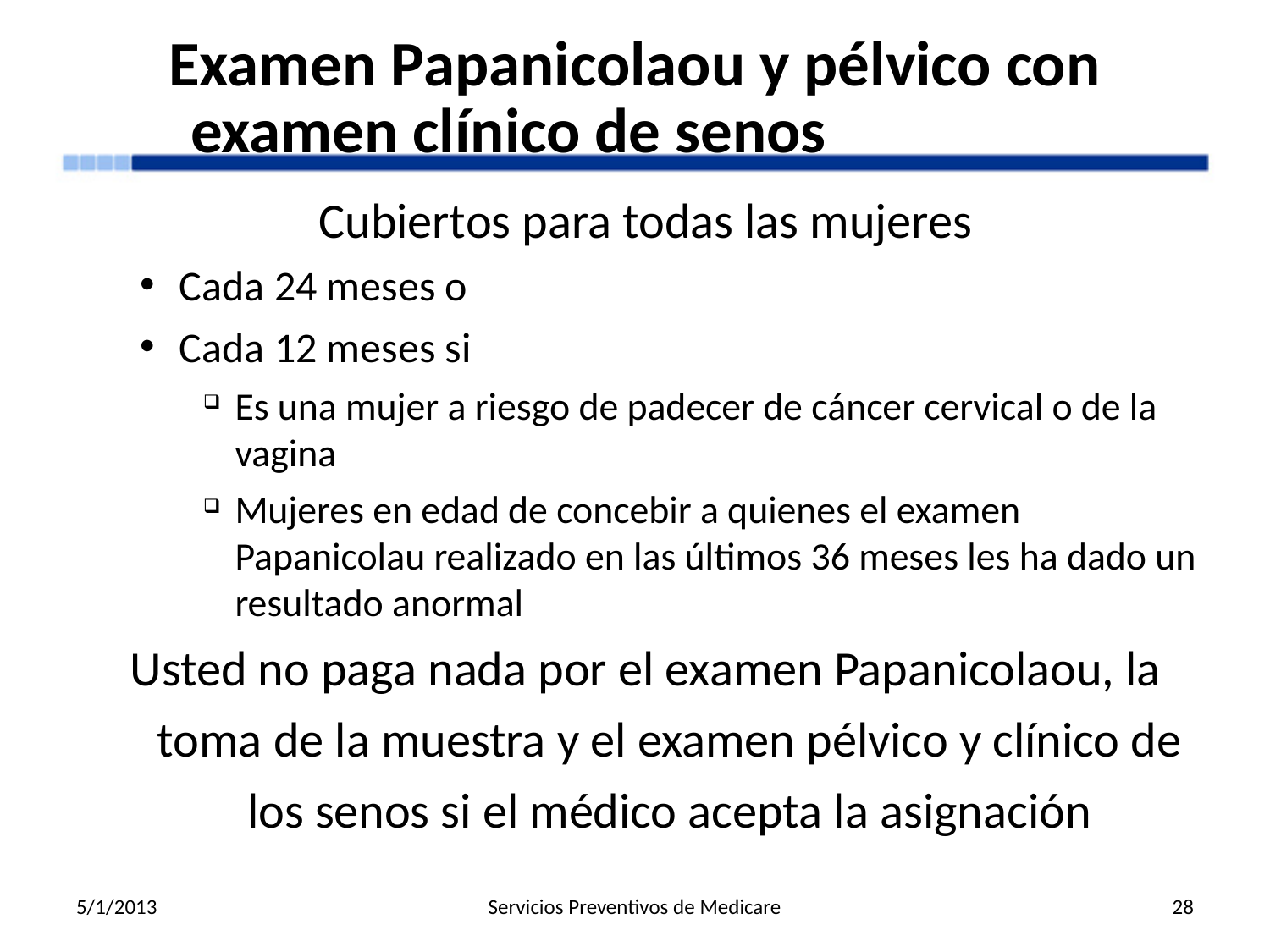

# Examen Papanicolaou y pélvico con examen clínico de senos
Cubiertos para todas las mujeres
Cada 24 meses o
Cada 12 meses si
Es una mujer a riesgo de padecer de cáncer cervical o de la vagina
Mujeres en edad de concebir a quienes el examen Papanicolau realizado en las últimos 36 meses les ha dado un resultado anormal
Usted no paga nada por el examen Papanicolaou, la toma de la muestra y el examen pélvico y clínico de los senos si el médico acepta la asignación

5/1/2013
Servicios Preventivos de Medicare
28